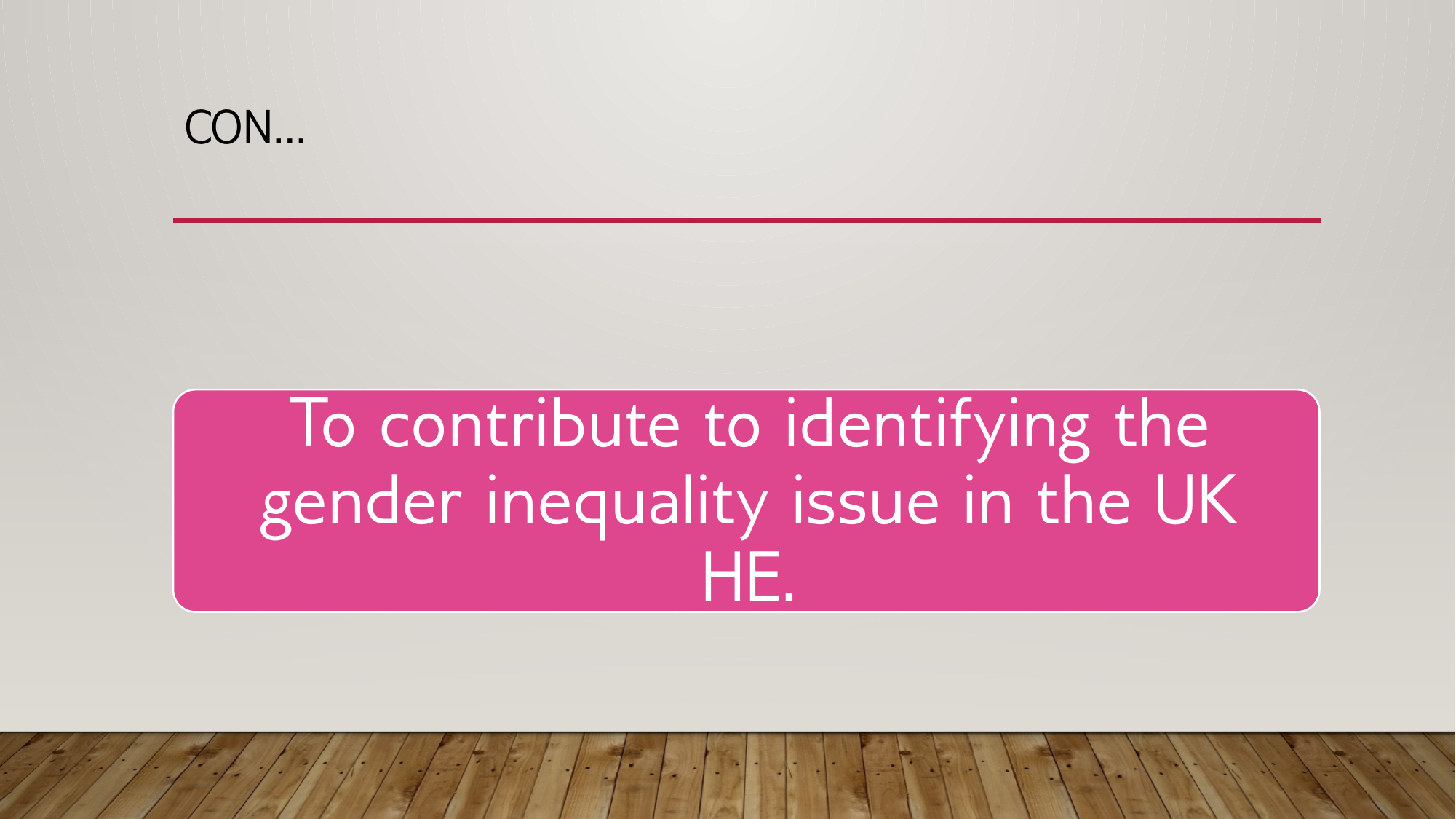

# Con…
To contribute to identifying the gender inequality issue in the UK HE.